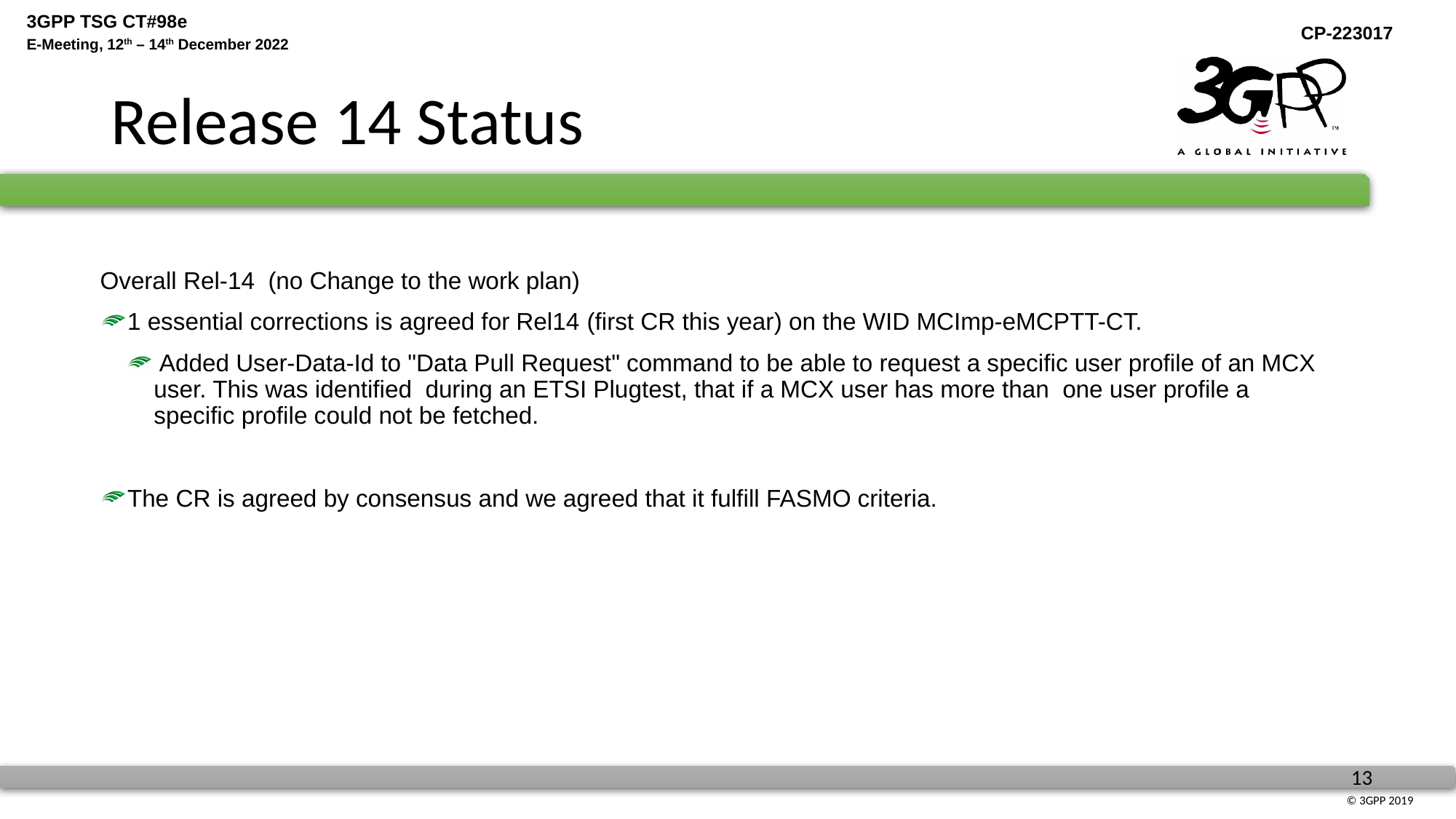

# Release 14 Status
Overall Rel-14  (no Change to the work plan)
1 essential corrections is agreed for Rel14 (first CR this year) on the WID MCImp-eMCPTT-CT.
 Added User-Data-Id to "Data Pull Request" command to be able to request a specific user profile of an MCX user. This was identified  during an ETSI Plugtest, that if a MCX user has more than  one user profile a  specific profile could not be fetched.

The CR is agreed by consensus and we agreed that it fulfill FASMO criteria.